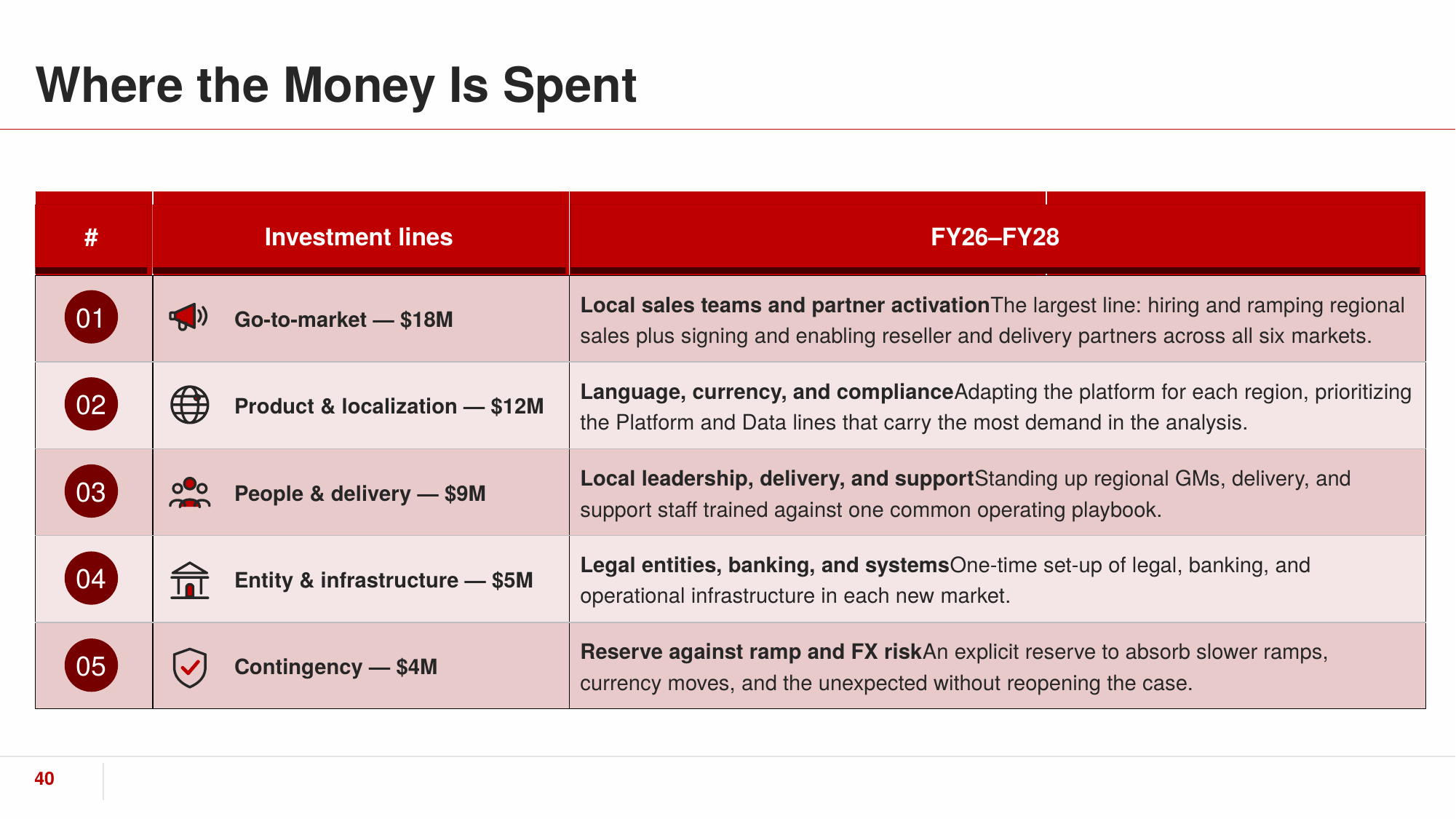

# Where the Money Is Spent
|  |  |  |  |
| --- | --- | --- | --- |
|  | Go-to-market — $18M | Local sales teams and partner activationThe largest line: hiring and ramping regional sales plus signing and enabling reseller and delivery partners across all six markets. |  |
|  | Product & localization — $12M | Language, currency, and complianceAdapting the platform for each region, prioritizing the Platform and Data lines that carry the most demand in the analysis. |  |
|  | People & delivery — $9M | Local leadership, delivery, and supportStanding up regional GMs, delivery, and support staff trained against one common operating playbook. |  |
|  | Entity & infrastructure — $5M | Legal entities, banking, and systemsOne-time set-up of legal, banking, and operational infrastructure in each new market. |  |
|  | Contingency — $4M | Reserve against ramp and FX riskAn explicit reserve to absorb slower ramps, currency moves, and the unexpected without reopening the case. |  |

#

Investment lines

FY26–FY28
01

02

03

04

05

40